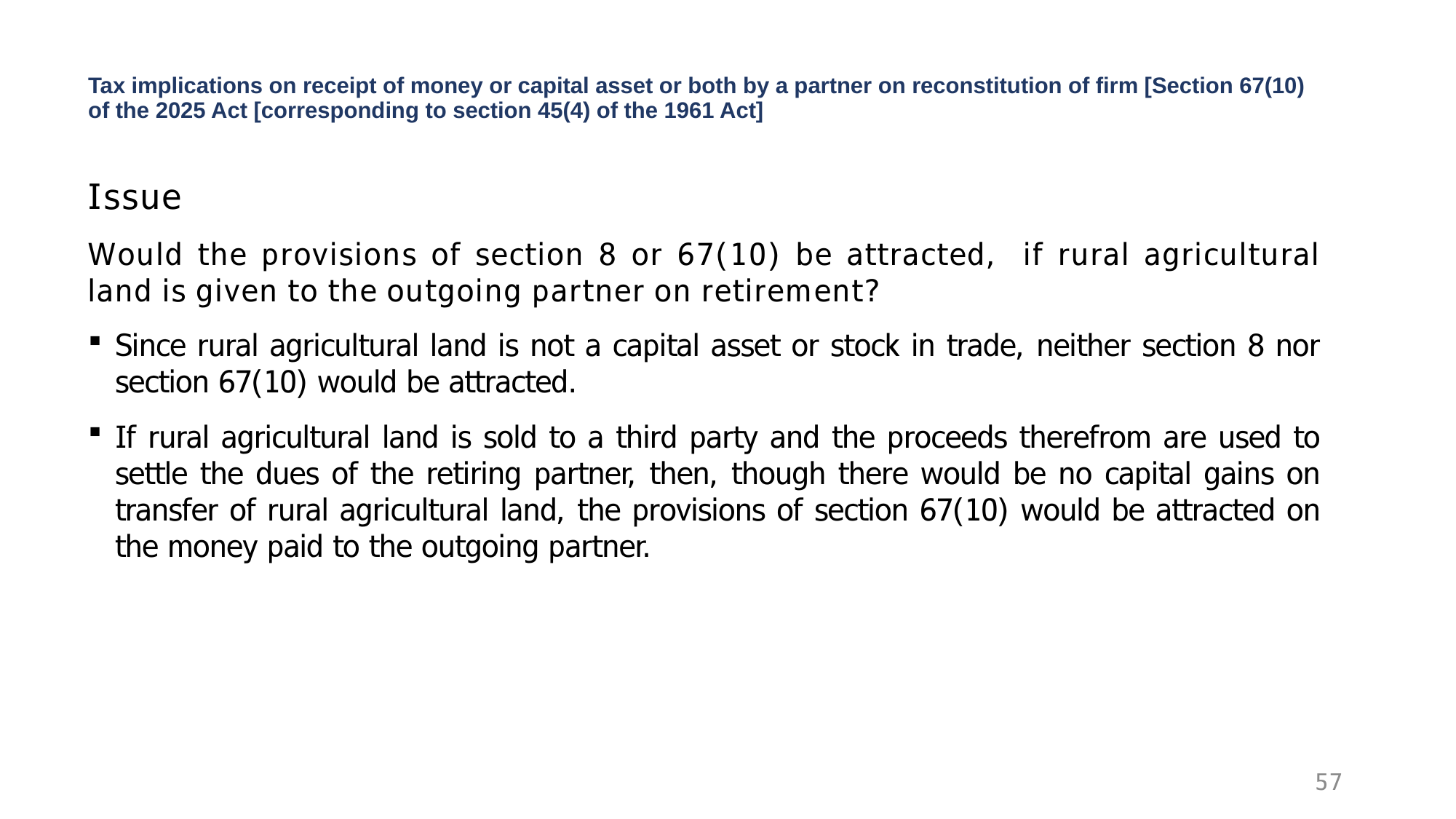

# Tax implications on receipt of money or capital asset or both by a partner on reconstitution of firm [Section 67(10)  of the 2025 Act [corresponding to section 45(4) of the 1961 Act]
Issue
Would the provisions of section 8 or 67(10) be attracted,  if rural agricultural land is given to the outgoing partner on retirement?
Since rural agricultural land is not a capital asset or stock in trade, neither section 8 nor section 67(10) would be attracted.
If rural agricultural land is sold to a third party and the proceeds therefrom are used to settle the dues of the retiring partner, then, though there would be no capital gains on transfer of rural agricultural land, the provisions of section 67(10) would be attracted on the money paid to the outgoing partner.

57